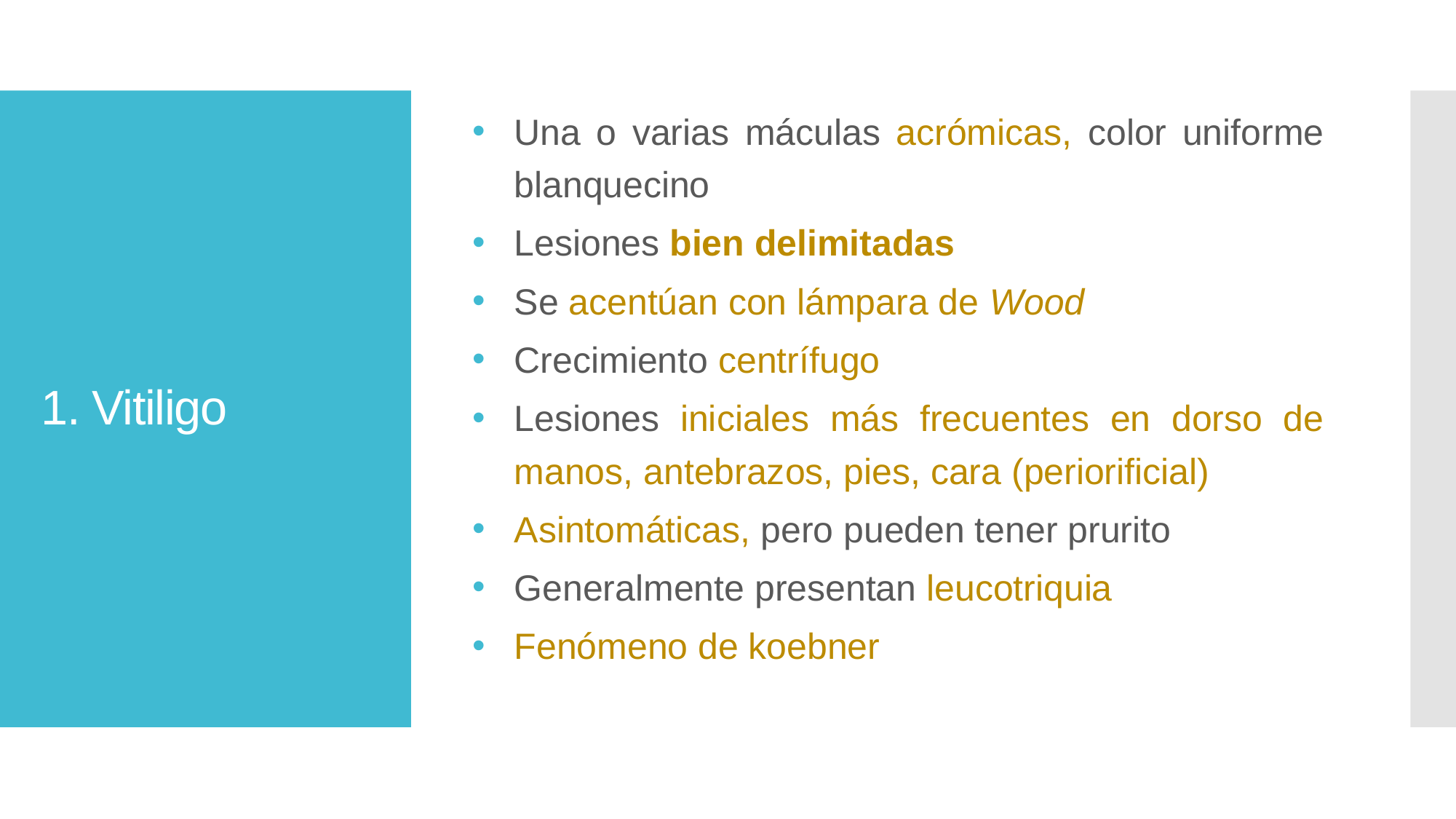

Una o varias máculas acrómicas, color uniforme blanquecino
Lesiones bien delimitadas
Se acentúan con lámpara de Wood
Crecimiento centrífugo
Lesiones iniciales más frecuentes en dorso de manos, antebrazos, pies, cara (periorificial)
Asintomáticas, pero pueden tener prurito
Generalmente presentan leucotriquia
Fenómeno de koebner

# 1. Vitiligo